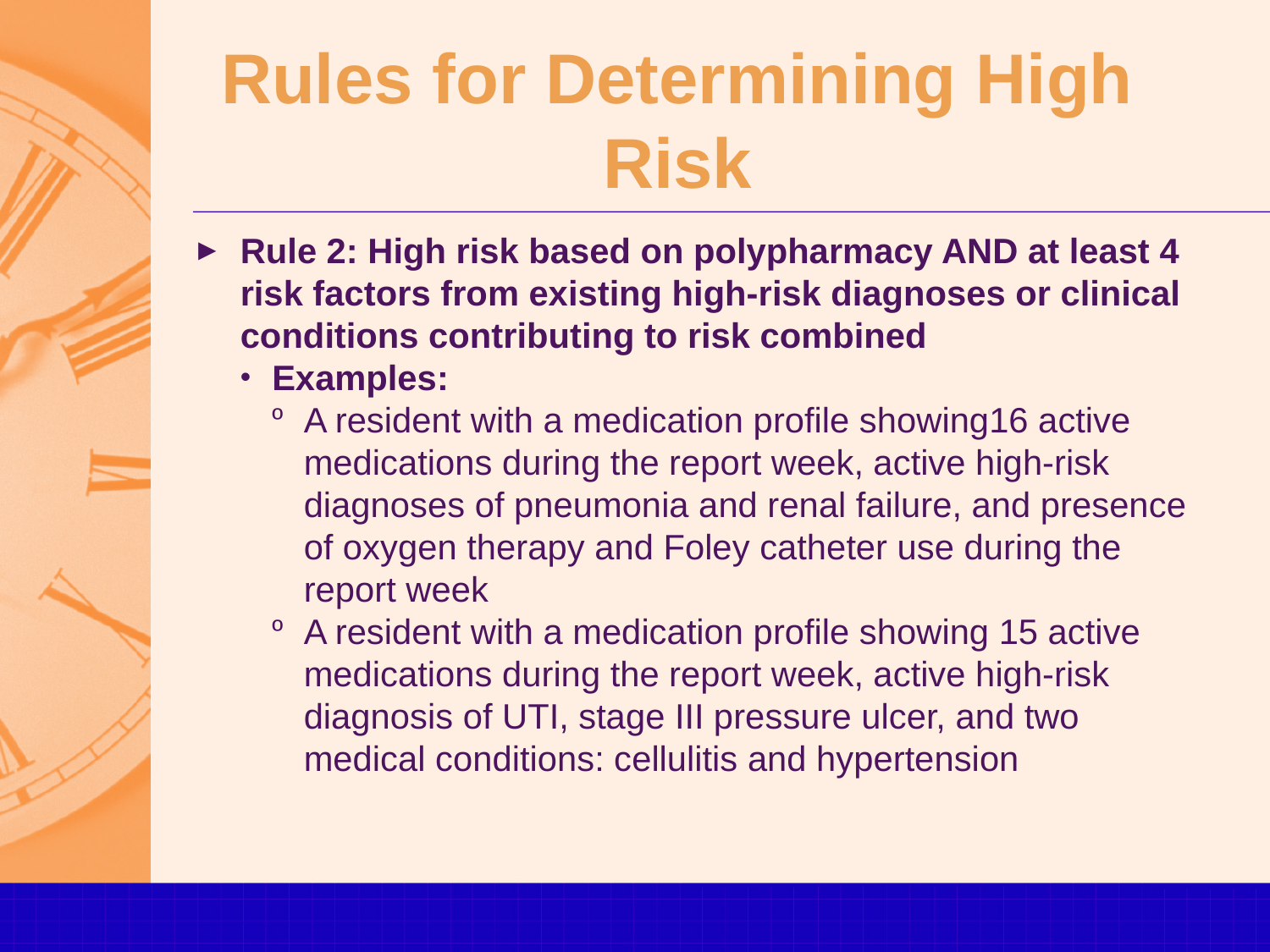

# Rules for Determining High Risk
Rule 2: High risk based on polypharmacy AND at least 4 risk factors from existing high-risk diagnoses or clinical conditions contributing to risk combined
Examples:
A resident with a medication profile showing16 active medications during the report week, active high-risk diagnoses of pneumonia and renal failure, and presence of oxygen therapy and Foley catheter use during the report week
A resident with a medication profile showing 15 active medications during the report week, active high-risk diagnosis of UTI, stage III pressure ulcer, and two medical conditions: cellulitis and hypertension